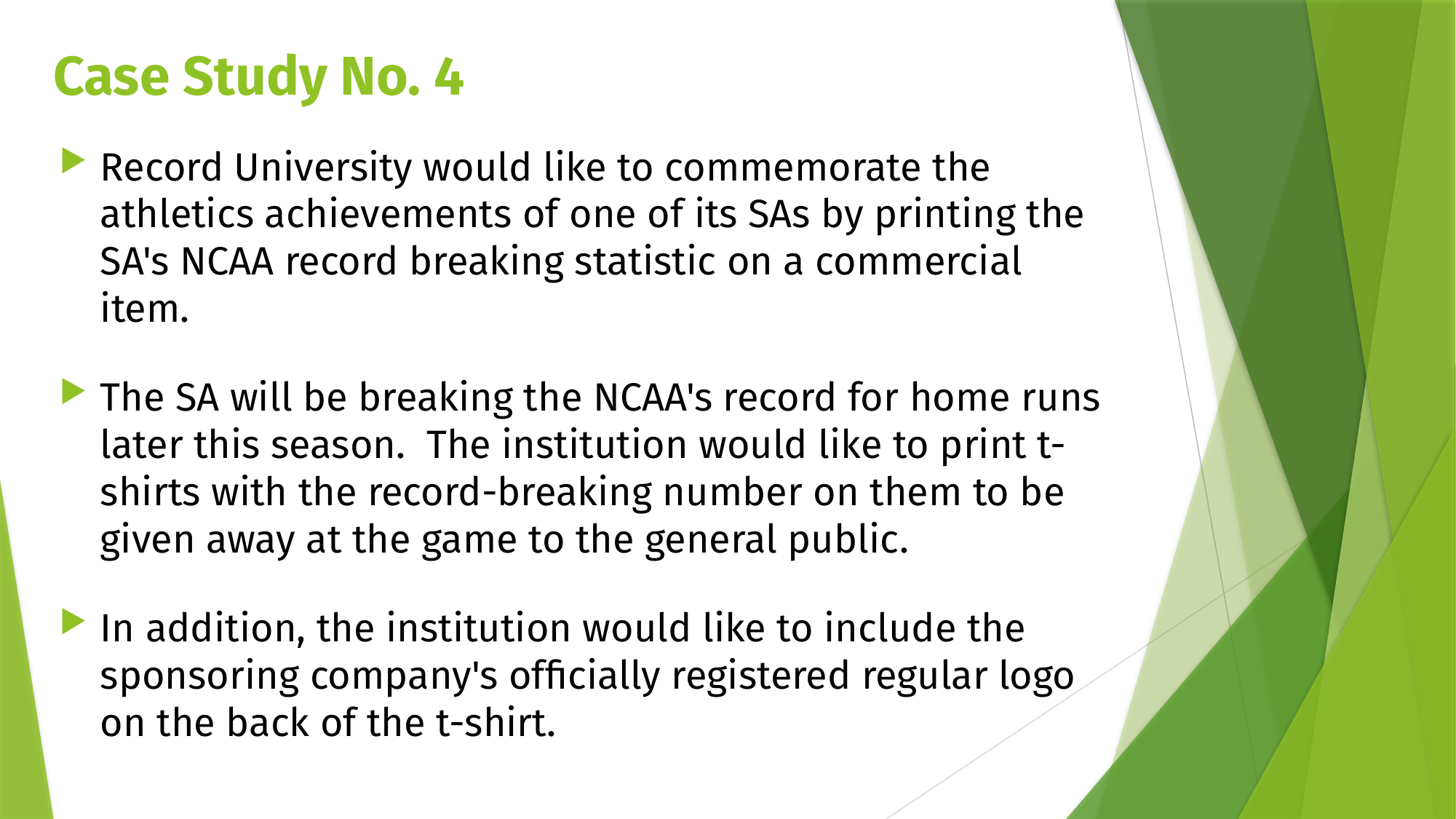

# Case Study No. 4
Record University would like to commemorate the athletics achievements of one of its SAs by printing the SA's NCAA record breaking statistic on a commercial item.

The SA will be breaking the NCAA's record for home runs later this season.  The institution would like to print t-shirts with the record-breaking number on them to be given away at the game to the general public.

In addition, the institution would like to include the sponsoring company's officially registered regular logo on the back of the t-shirt.